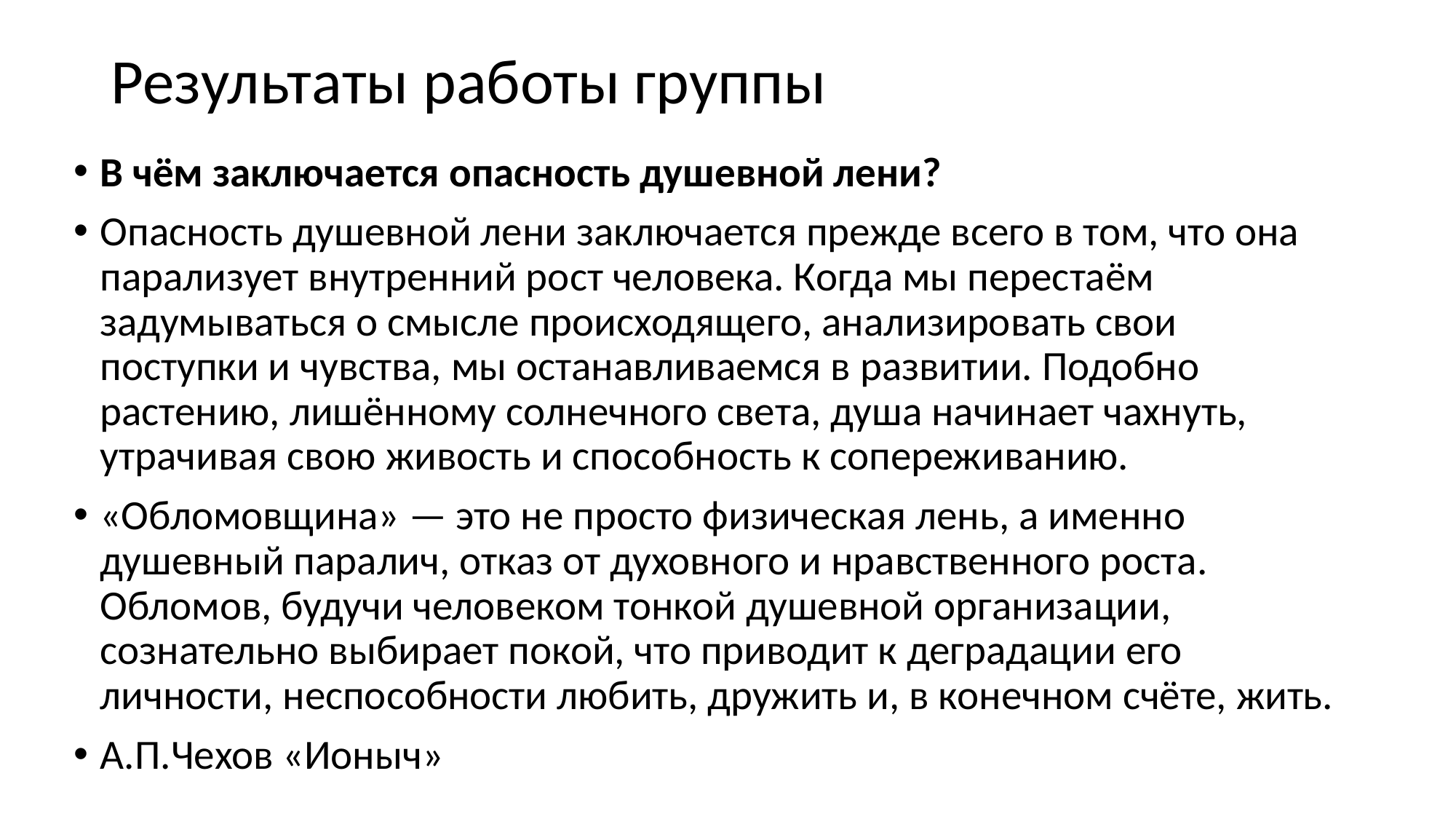

# Результаты работы группы
В чём заключается опасность душевной лени?
Опасность душевной лени заключается прежде всего в том, что она парализует внутренний рост человека. Когда мы перестаём задумываться о смысле происходящего, анализировать свои поступки и чувства, мы останавливаемся в развитии. Подобно растению, лишённому солнечного света, душа начинает чахнуть, утрачивая свою живость и способность к сопереживанию.
«Обломовщина» — это не просто физическая лень, а именно душевный паралич, отказ от духовного и нравственного роста. Обломов, будучи человеком тонкой душевной организации, сознательно выбирает покой, что приводит к деградации его личности, неспособности любить, дружить и, в конечном счёте, жить.
А.П.Чехов «Ионыч»